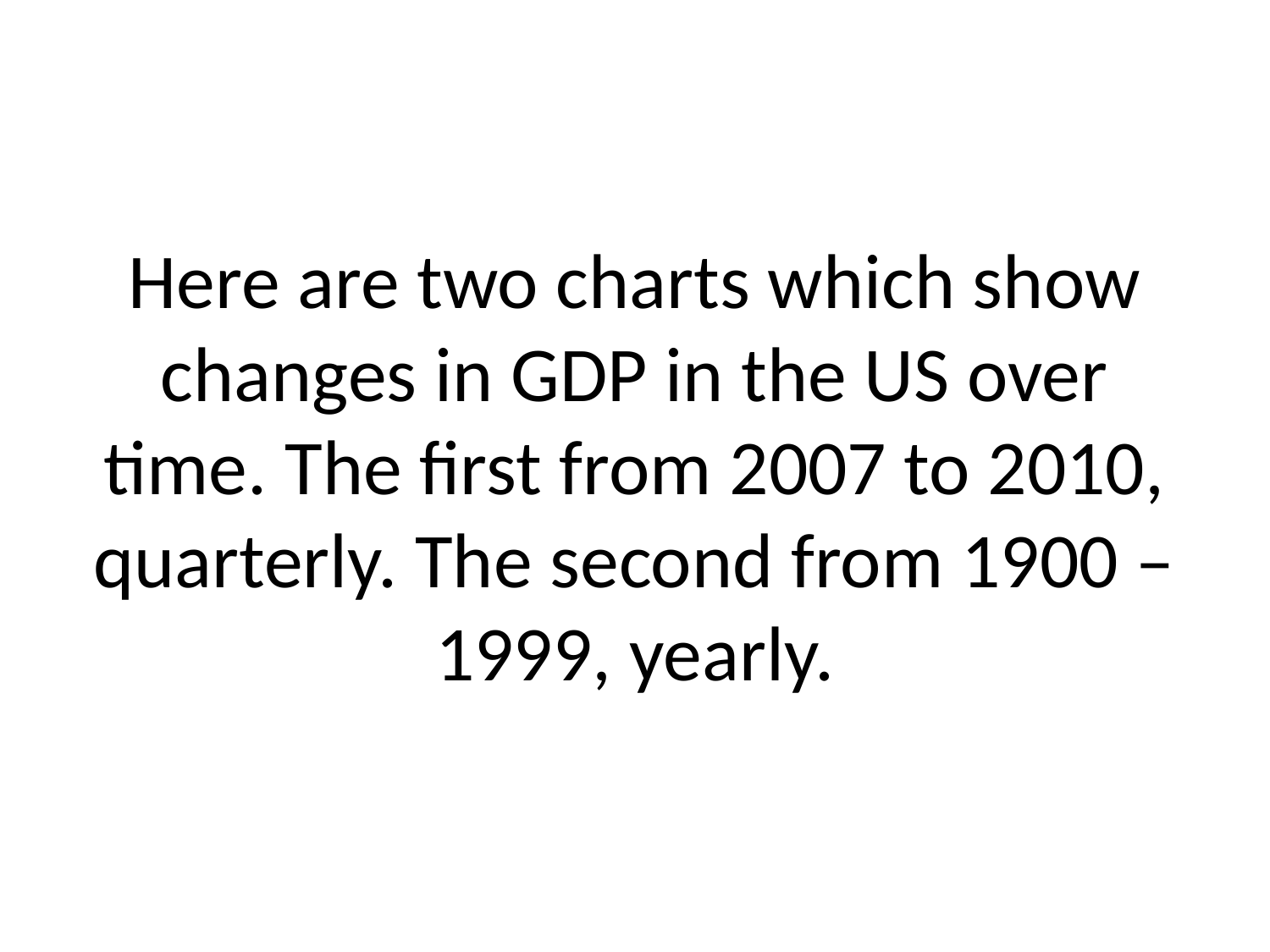

# Here are two charts which show changes in GDP in the US over time. The first from 2007 to 2010, quarterly. The second from 1900 – 1999, yearly.